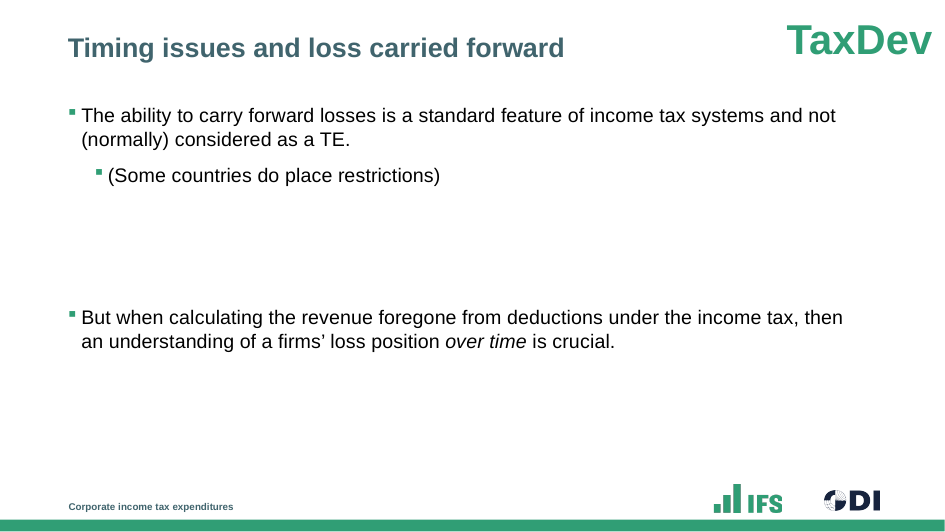

# Timing issues and loss carried forward
The ability to carry forward losses is a standard feature of income tax systems and not (normally) considered as a TE.
(Some countries do place restrictions)

But when calculating the revenue foregone from deductions under the income tax, then an understanding of a firms’ loss position over time is crucial.
Corporate income tax expenditures